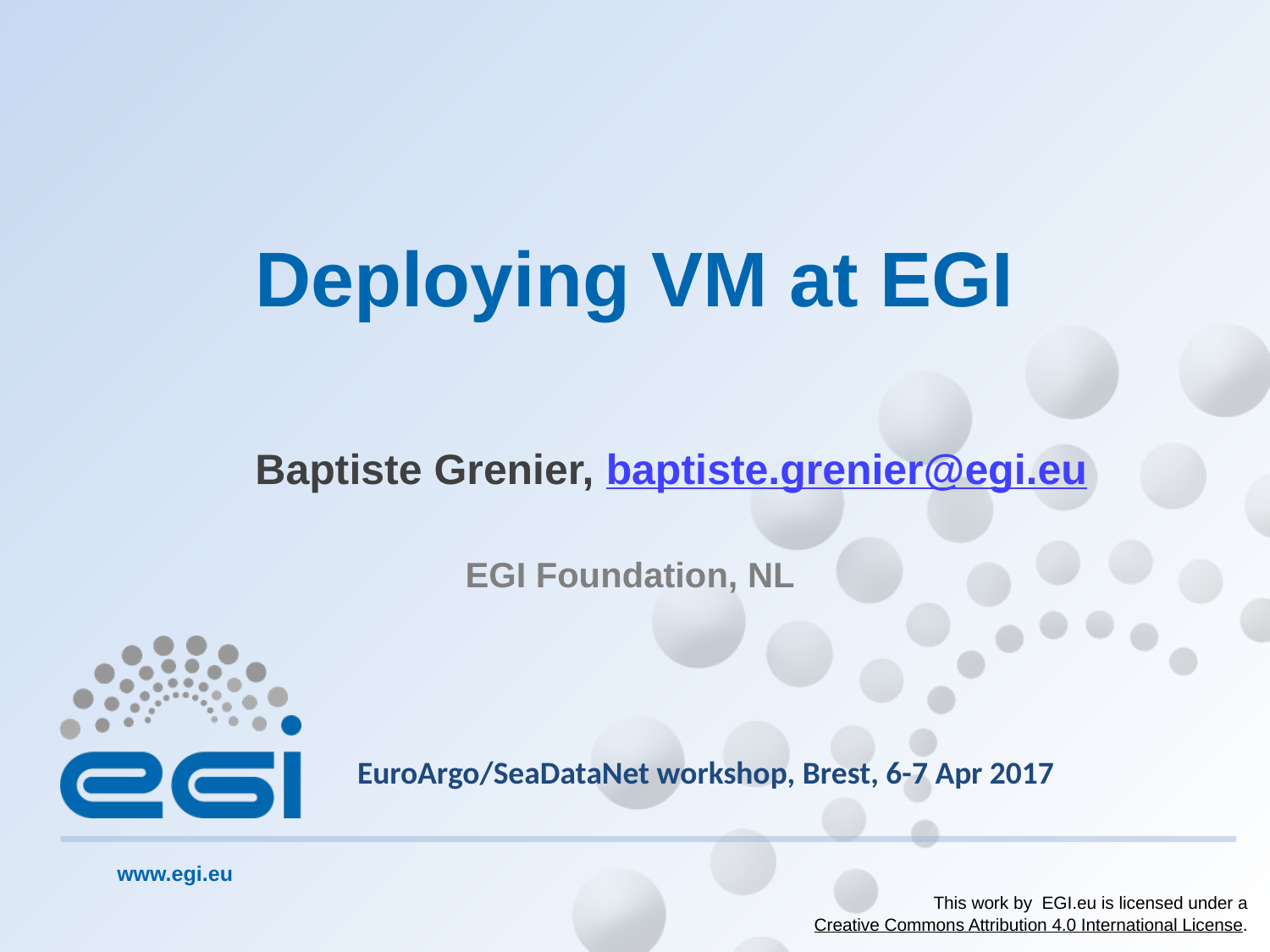

# Deploying VM at EGI
Baptiste Grenier, baptiste.grenier@egi.eu
EGI Foundation, NL
EuroArgo/SeaDataNet workshop, Brest, 6-7 Apr 2017